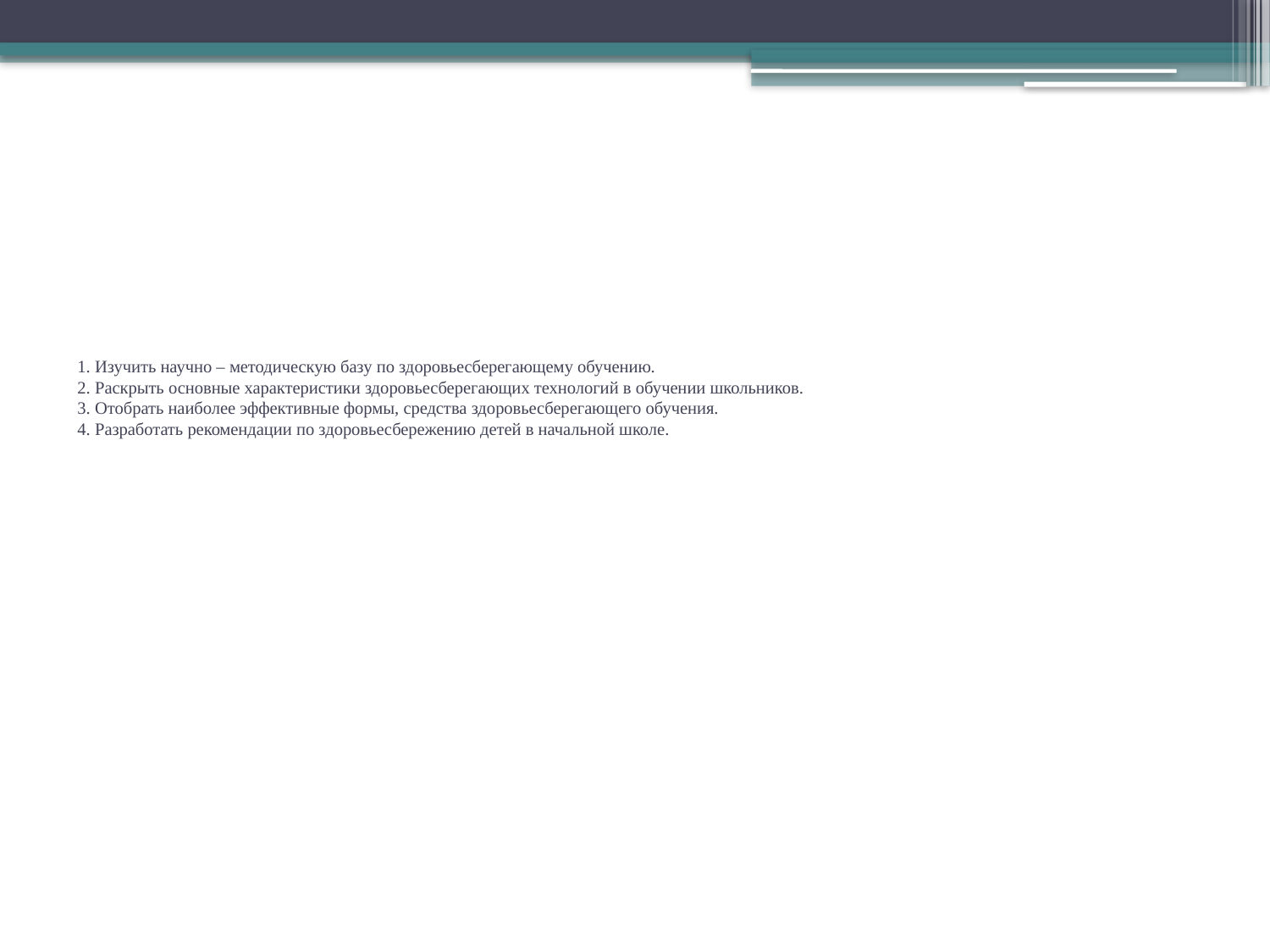

# 1. Изучить научно – методическую базу по здоровьесберегающему обучению. 2. Раскрыть основные характеристики здоровьесберегающих технологий в обучении школьников. 3. Отобрать наиболее эффективные формы, средства здоровьесберегающего обучения. 4. Разработать рекомендации по здоровьесбережению детей в начальной школе.